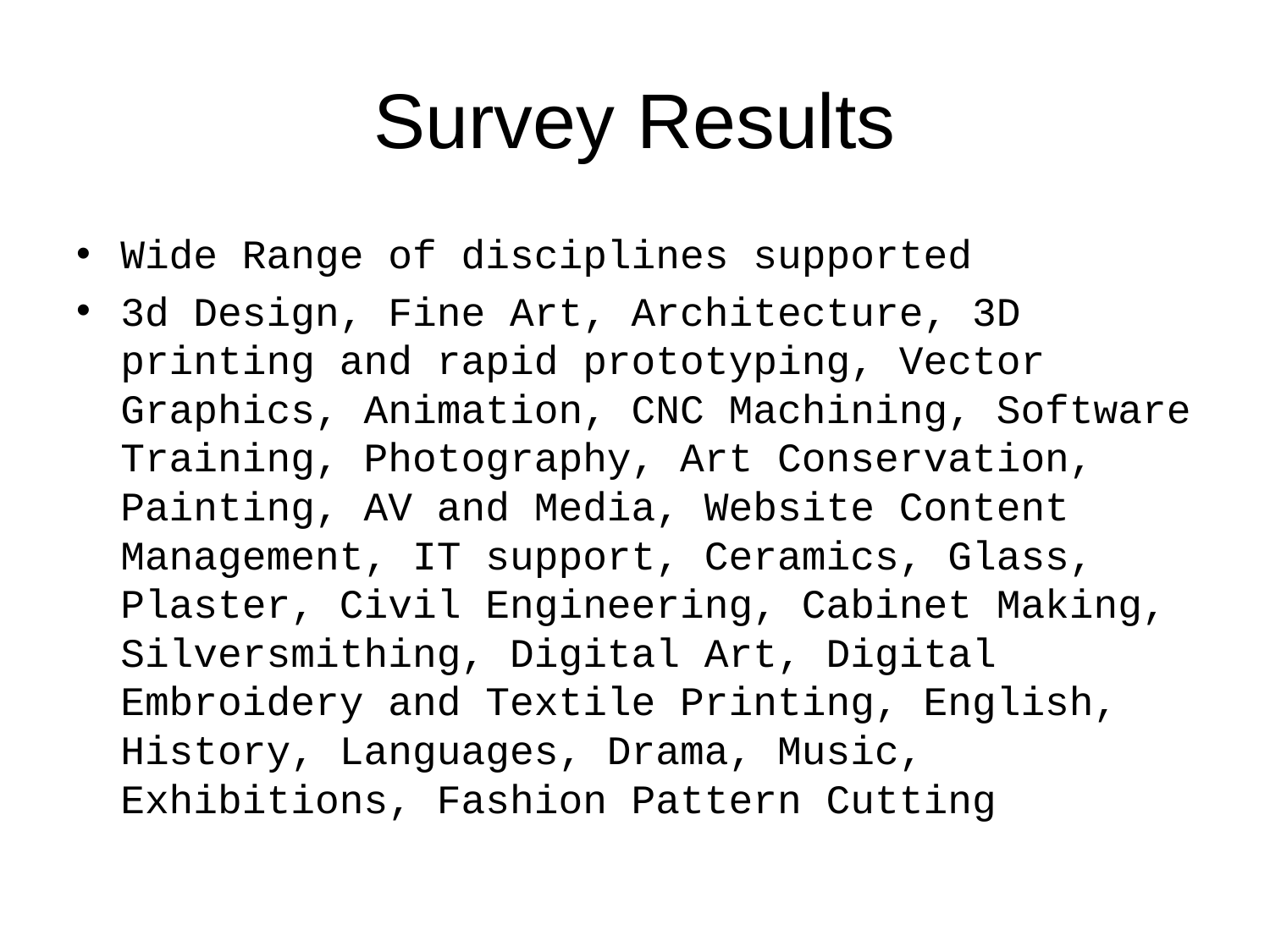

# Survey Results
Wide Range of disciplines supported
3d Design, Fine Art, Architecture, 3D printing and rapid prototyping, Vector Graphics, Animation, CNC Machining, Software Training, Photography, Art Conservation, Painting, AV and Media, Website Content Management, IT support, Ceramics, Glass, Plaster, Civil Engineering, Cabinet Making, Silversmithing, Digital Art, Digital Embroidery and Textile Printing, English, History, Languages, Drama, Music, Exhibitions, Fashion Pattern Cutting